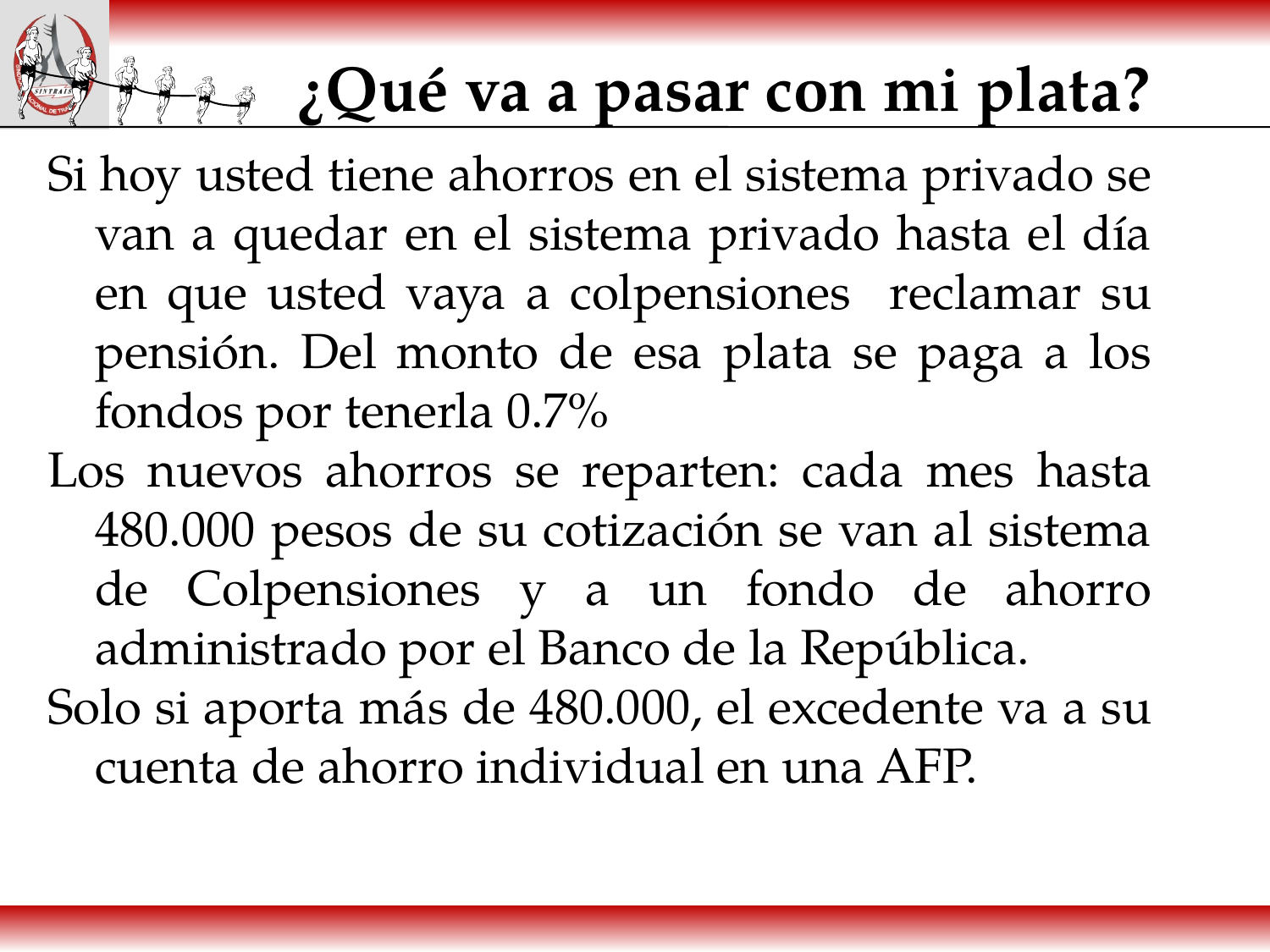

# ¿Qué va a pasar con mi plata?

Si hoy usted tiene ahorros en el sistema privado se van a quedar en el sistema privado hasta el día en que usted vaya a colpensiones  reclamar su pensión. Del monto de esa plata se paga a los fondos por tenerla 0.7%
Los nuevos ahorros se reparten: cada mes hasta 480.000 pesos de su cotización se van al sistema de Colpensiones y a un fondo de ahorro administrado por el Banco de la República.
Solo si aporta más de 480.000, el excedente va a su cuenta de ahorro individual en una AFP.